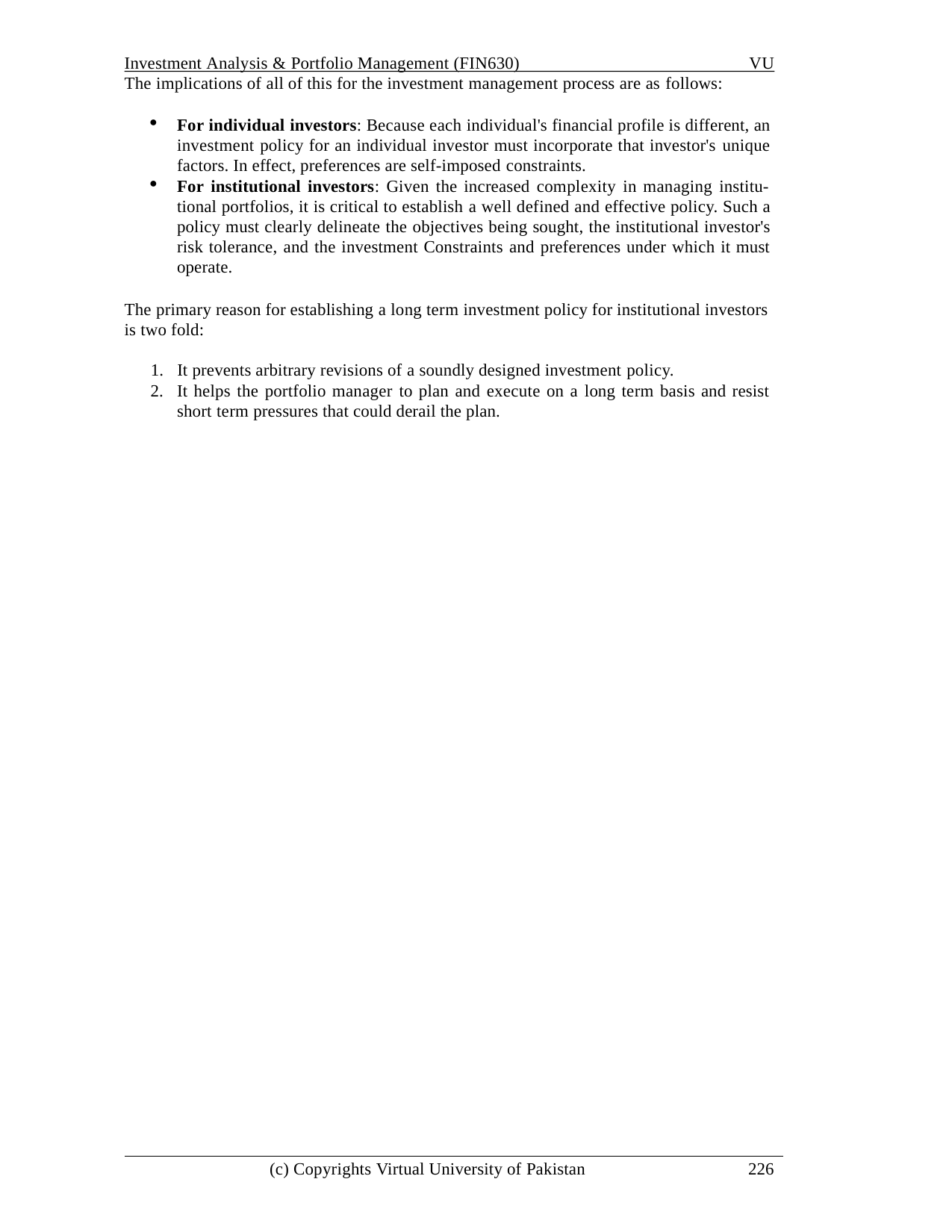

Investment Analysis & Portfolio Management (FIN630)
VU
The implications of all of this for the investment management process are as follows:

For individual investors: Because each individual's financial profile is different, an  investment policy for an individual investor must incorporate that investor's unique  factors. In effect, preferences are self-imposed constraints.
For institutional investors: Given the increased complexity in managing institu-  tional portfolios, it is critical to establish a well defined and effective policy. Such a  policy must clearly delineate the objectives being sought, the institutional investor's  risk tolerance, and the investment Constraints and preferences under which it must  operate.

The primary reason for establishing a long term investment policy for institutional investors  is two fold:

It prevents arbitrary revisions of a soundly designed investment policy.
It helps the portfolio manager to plan and execute on a long term basis and resist  short term pressures that could derail the plan.

(c) Copyrights Virtual University of Pakistan
226